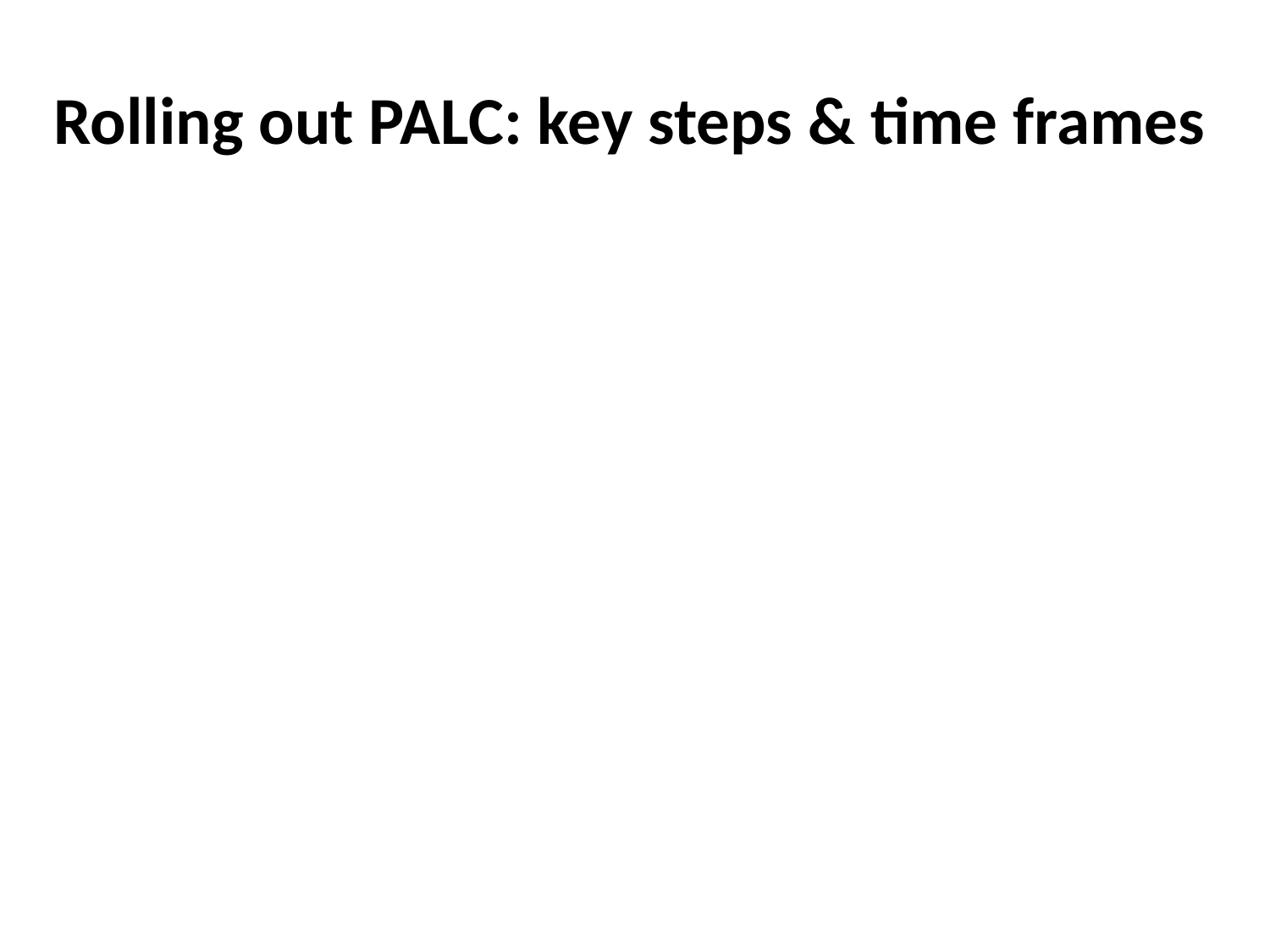

# Rolling out PALC: key steps & time frames